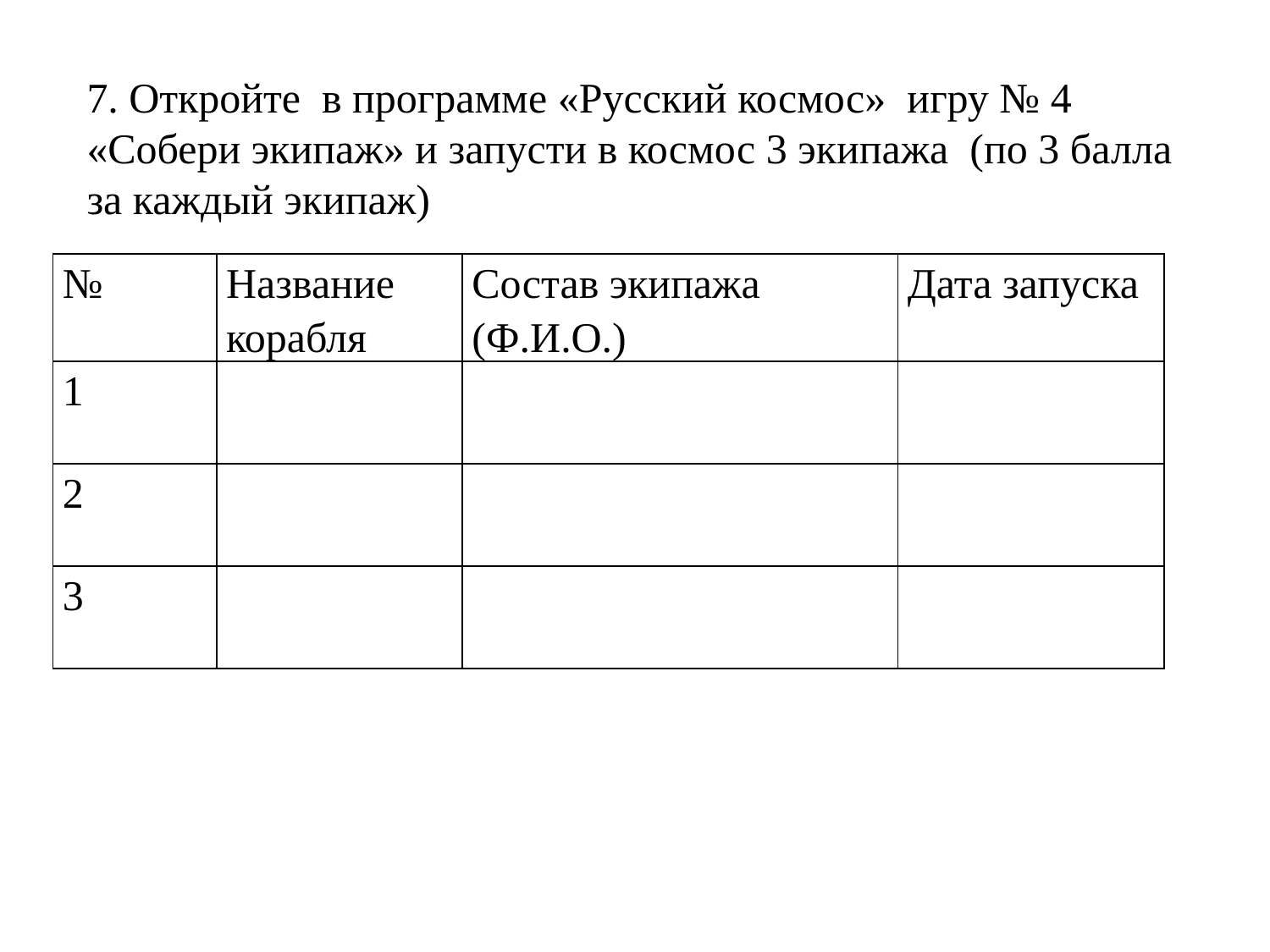

7. Откройте  в программе «Русский космос»  игру № 4 «Собери экипаж» и запусти в космос 3 экипажа  (по 3 балла за каждый экипаж)
| № | Название корабля | Состав экипажа (Ф.И.О.) | Дата запуска |
| --- | --- | --- | --- |
| 1 |  |  |  |
| 2 |  |  |  |
| 3 |  |  |  |